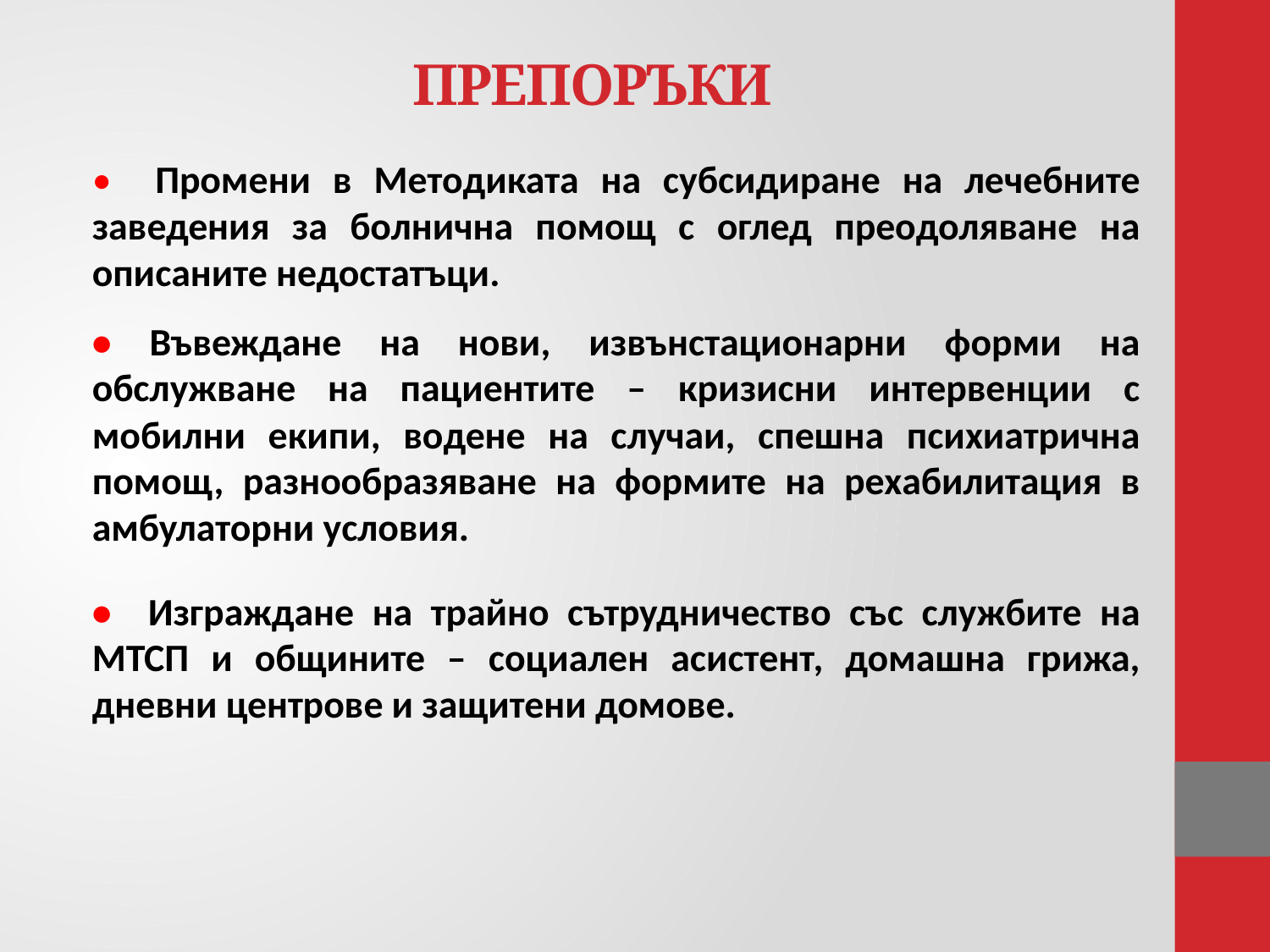

# ПРЕПОРЪКИ
•  Промени в Методиката на субсидиране на лечебните заведения за болнична помощ с оглед преодоляване на описаните недостатъци.

• Въвеждане на нови, извънстационарни форми на обслужване на пациентите – кризисни интервенции с мобилни екипи, водене на случаи, спешна психиатрична помощ, разнообразяване на формите на рехабилитация в амбулаторни условия.

•  Изграждане на трайно сътрудничество със службите на МТСП и общините – социален асистент, домашна грижа, дневни центрове и защитени домове.